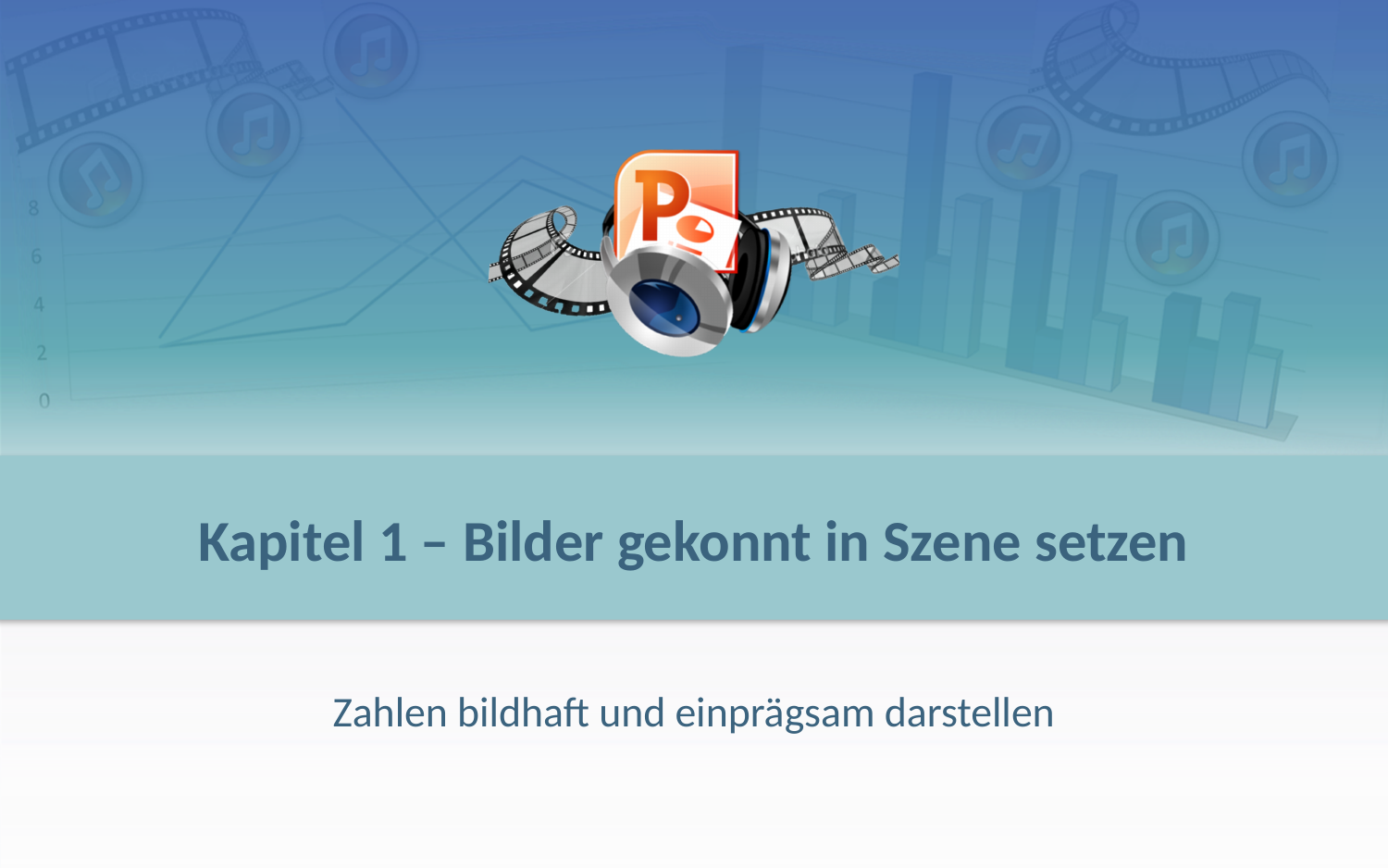

# Kapitel 1 – Bilder gekonnt in Szene setzen
Zahlen bildhaft und einprägsam darstellen